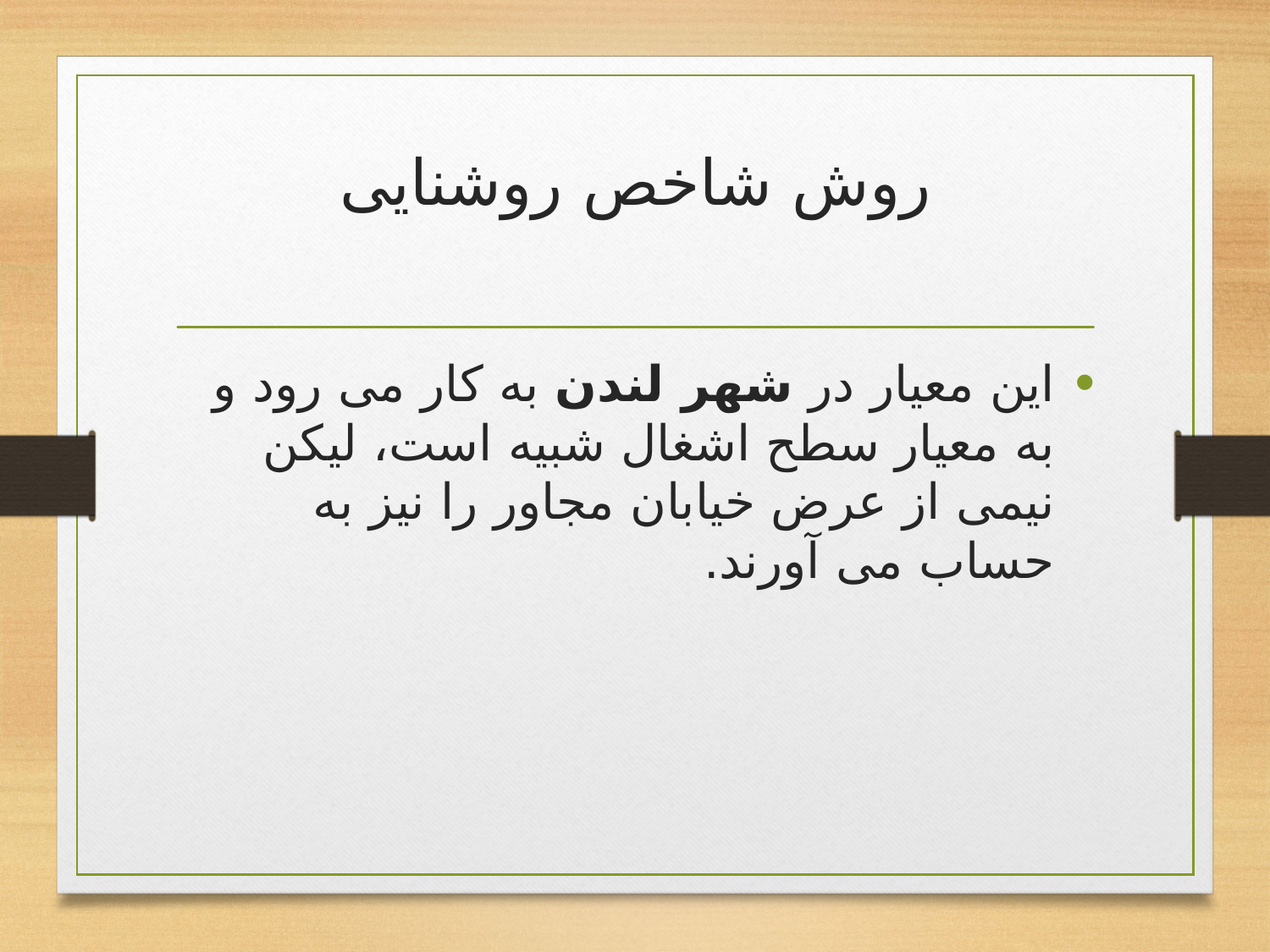

# روش شاخص روشنایی
این معیار در شهر لندن به کار می رود و به معیار سطح اشغال شبیه است، لیکن نیمی از عرض خیابان مجاور را نیز به حساب می آورند.